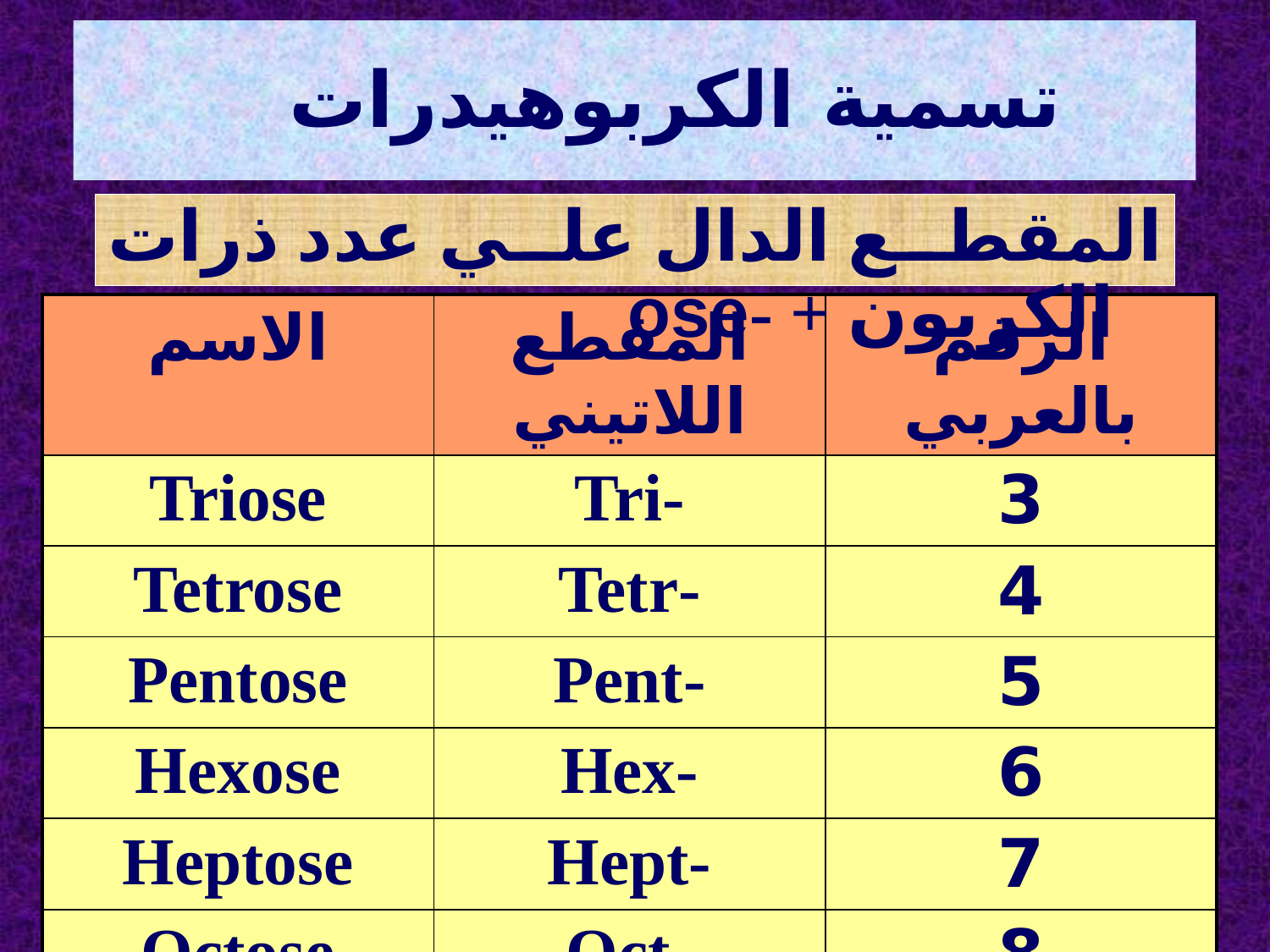

# تسمية الكربوهيدرات

المقطع الدال علي عدد ذرات الكربون + -ose
| الاسم | المقطع اللاتيني | الرقم بالعربي |
| --- | --- | --- |
| Triose | Tri- | 3 |
| Tetrose | Tetr- | 4 |
| Pentose | Pent- | 5 |
| Hexose | Hex- | 6 |
| Heptose | Hept- | 7 |
| Octose | Oct- | 8 |